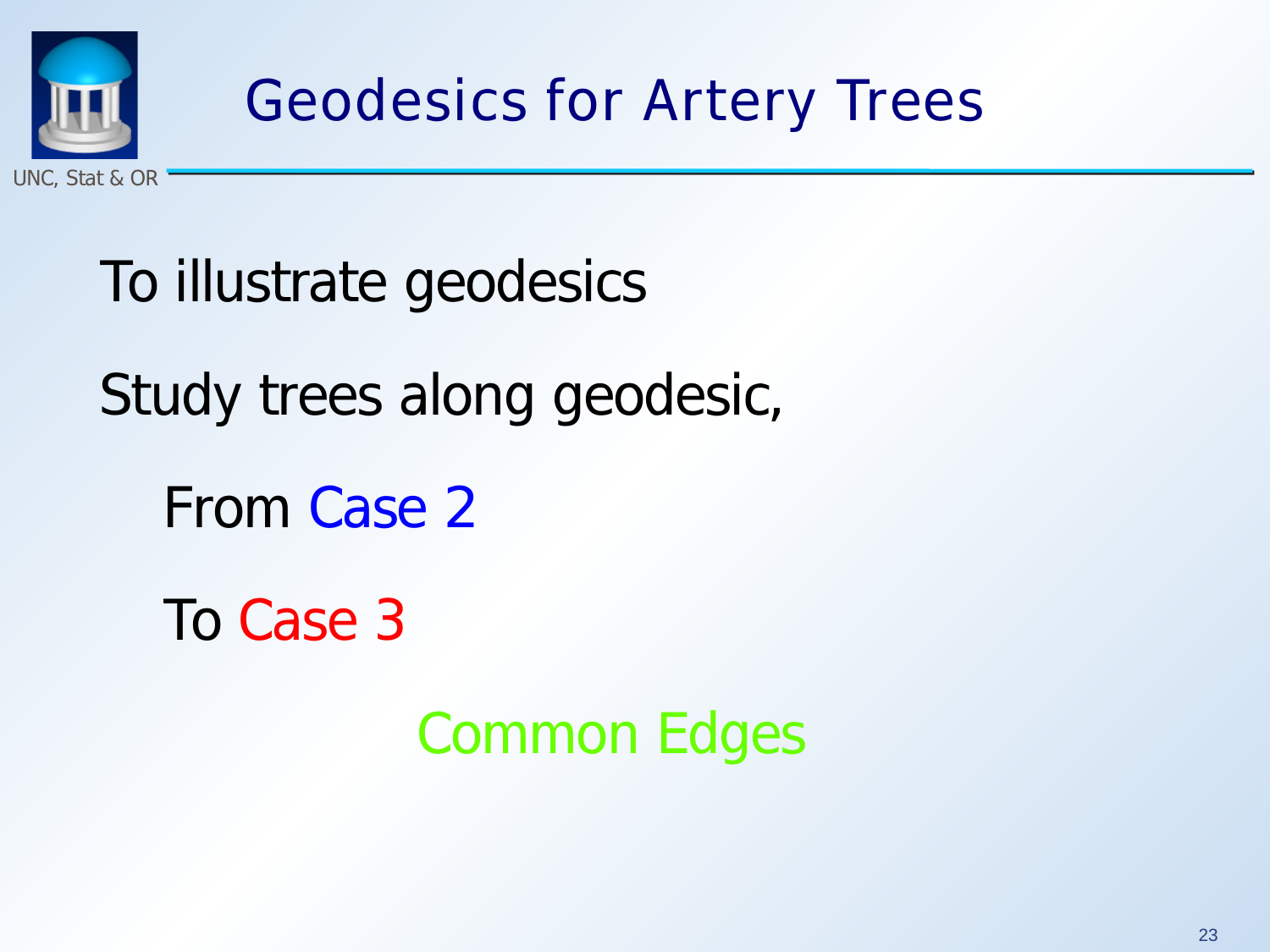

# Geodesics for Artery Trees
To illustrate geodesics
Study trees along geodesic,
	From Case 2
	To Case 3
			Common Edges